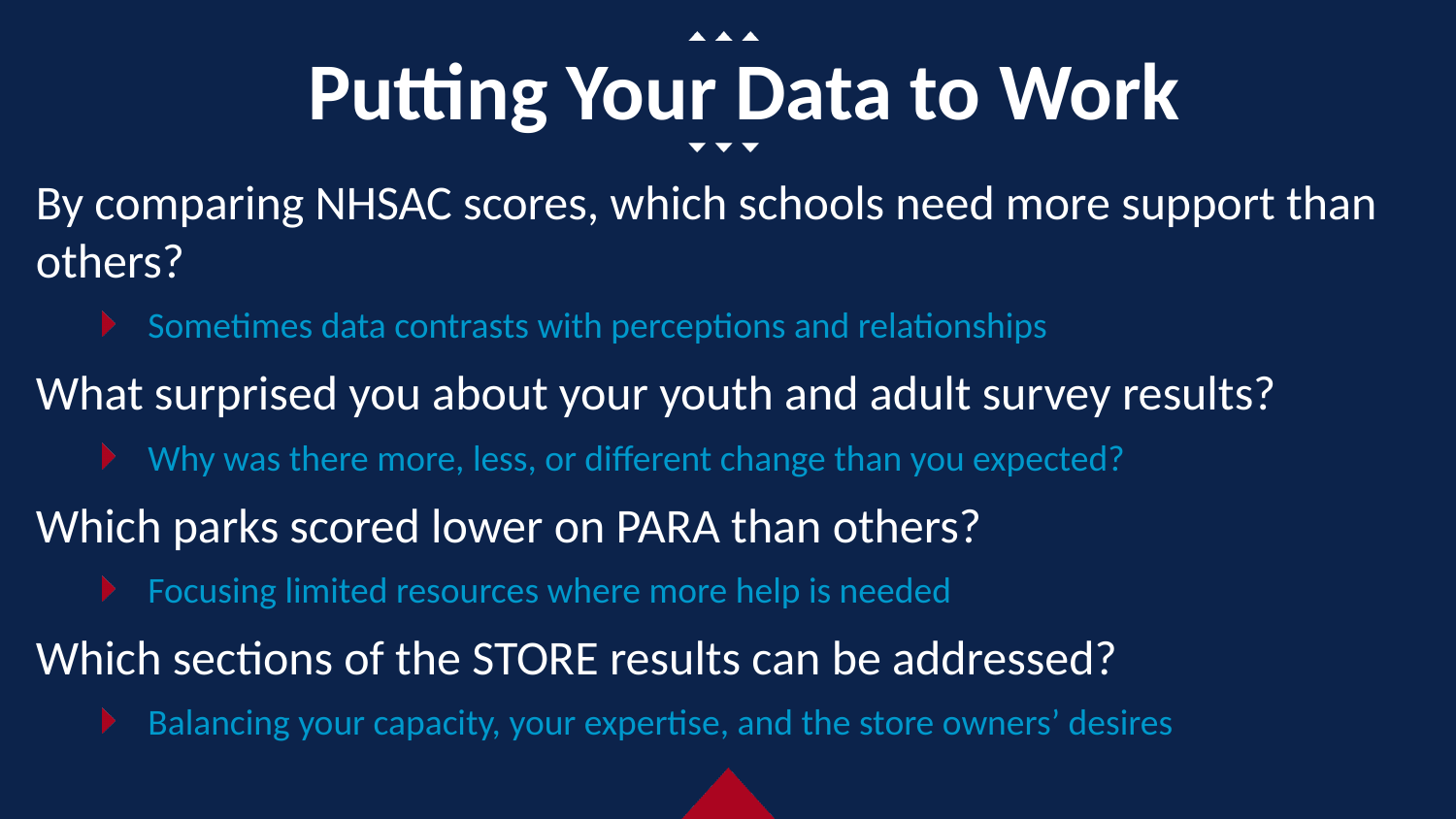

# Putting Your Data to Work
By comparing NHSAC scores, which schools need more support than others?
Sometimes data contrasts with perceptions and relationships
What surprised you about your youth and adult survey results?
Why was there more, less, or different change than you expected?
Which parks scored lower on PARA than others?
Focusing limited resources where more help is needed
Which sections of the STORE results can be addressed?
Balancing your capacity, your expertise, and the store owners’ desires